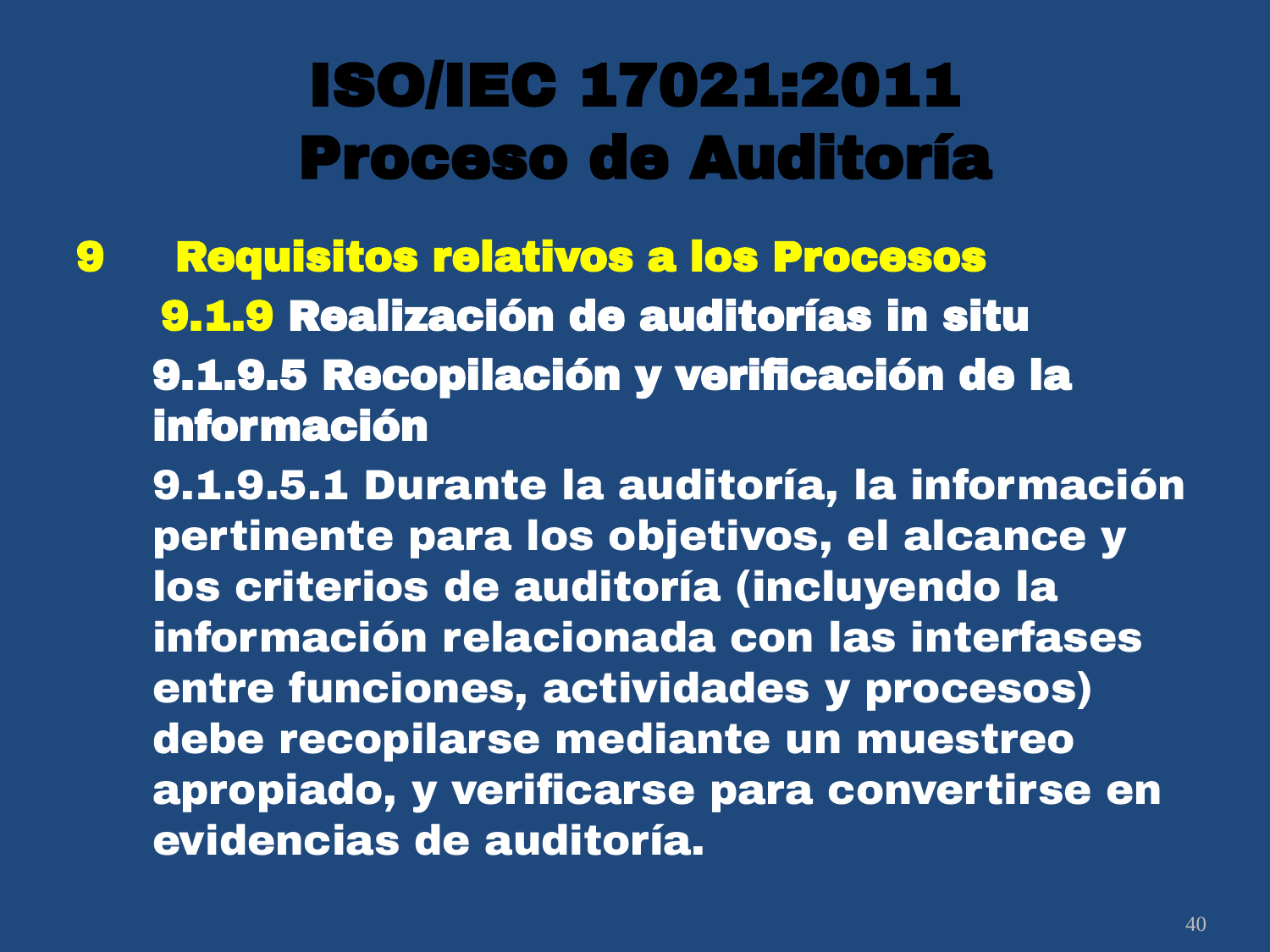

# ISO/IEC 17021:2011 Proceso de Auditoría
9	 Requisitos relativos a los Procesos
	9.1.9 Realización de auditorías in situ
	9.1.9.5 Recopilación y verificación de la información
	9.1.9.5.1 Durante la auditoría, la información pertinente para los objetivos, el alcance y los criterios de auditoría (incluyendo la información relacionada con las interfases entre funciones, actividades y procesos) debe recopilarse mediante un muestreo apropiado, y verificarse para convertirse en evidencias de auditoría.
40